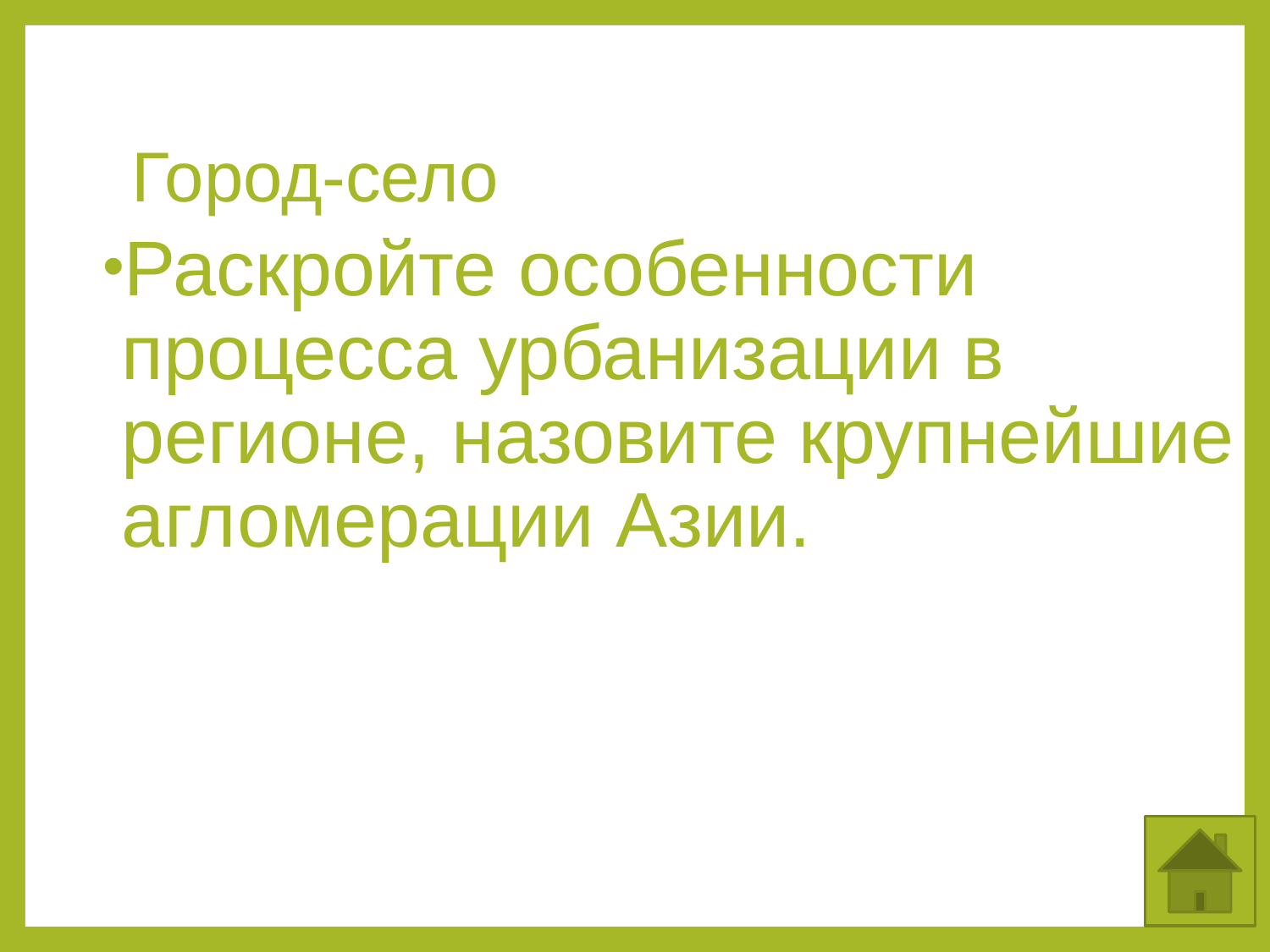

# Город-село
Раскройте особенности процесса урбанизации в регионе, назовите крупнейшие агломерации Азии.